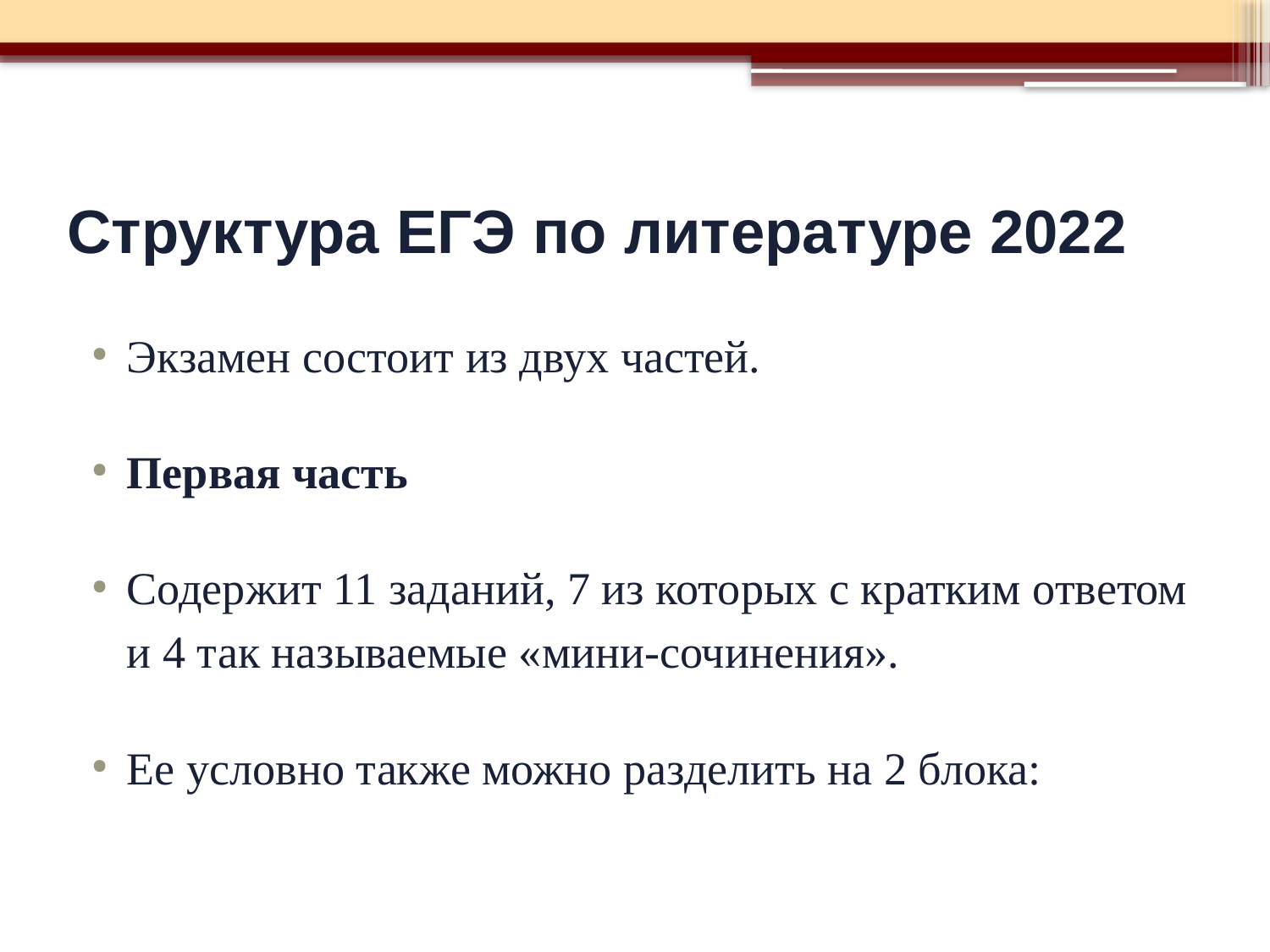

# Структура ЕГЭ по литературе 2022
Экзамен состоит из двух частей.
Первая часть
Содержит 11 заданий, 7 из которых с кратким ответом и 4 так называемые «мини-сочинения».
Ее условно также можно разделить на 2 блока: